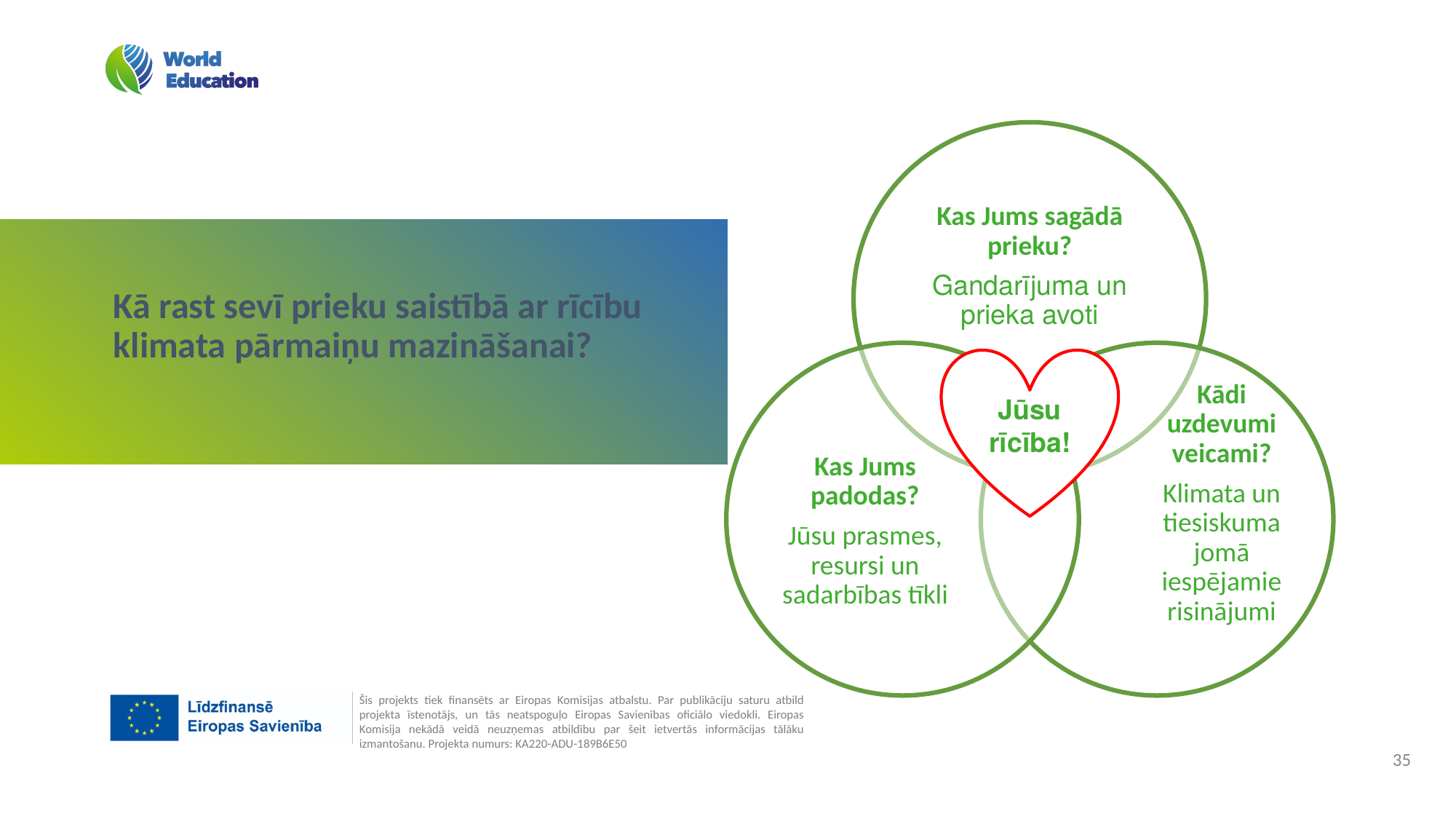

Kas Jums sagādā prieku?
Gandarījuma un prieka avoti

Kādi uzdevumi veicami?
Klimata un tiesiskuma jomā iespējamie risinājumi

Kas Jums padodas?
Jūsu prasmes, resursi un sadarbības tīkli

# Kā rast sevī prieku saistībā ar rīcību klimata pārmaiņu mazināšanai?

Jūsu rīcība!
35